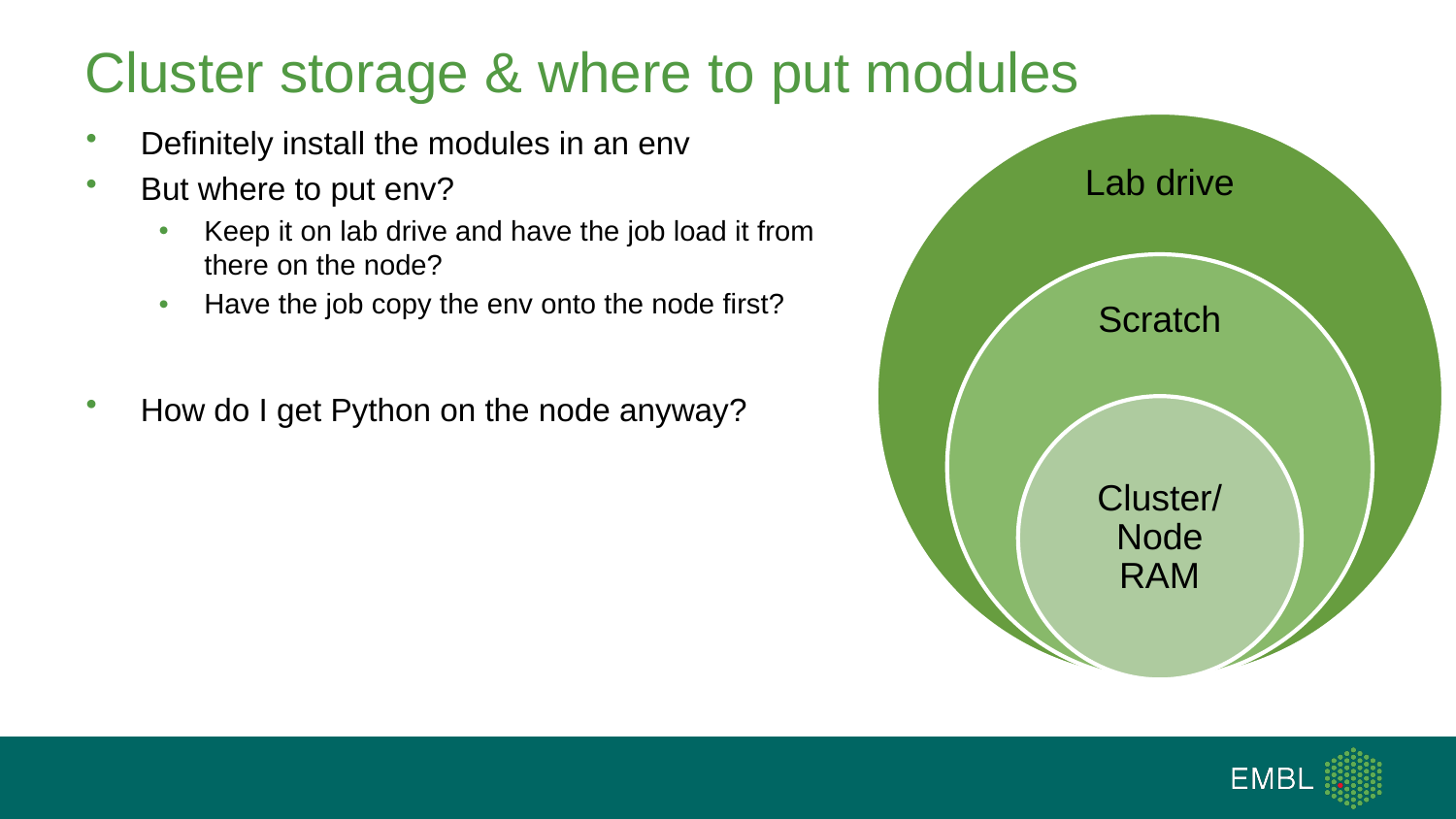

# Cluster storage & where to put modules
Lab drive
Scratch
Cluster/ Node RAM
Definitely install the modules in an env
But where to put env?
Keep it on lab drive and have the job load it from there on the node?
Have the job copy the env onto the node first?

How do I get Python on the node anyway?